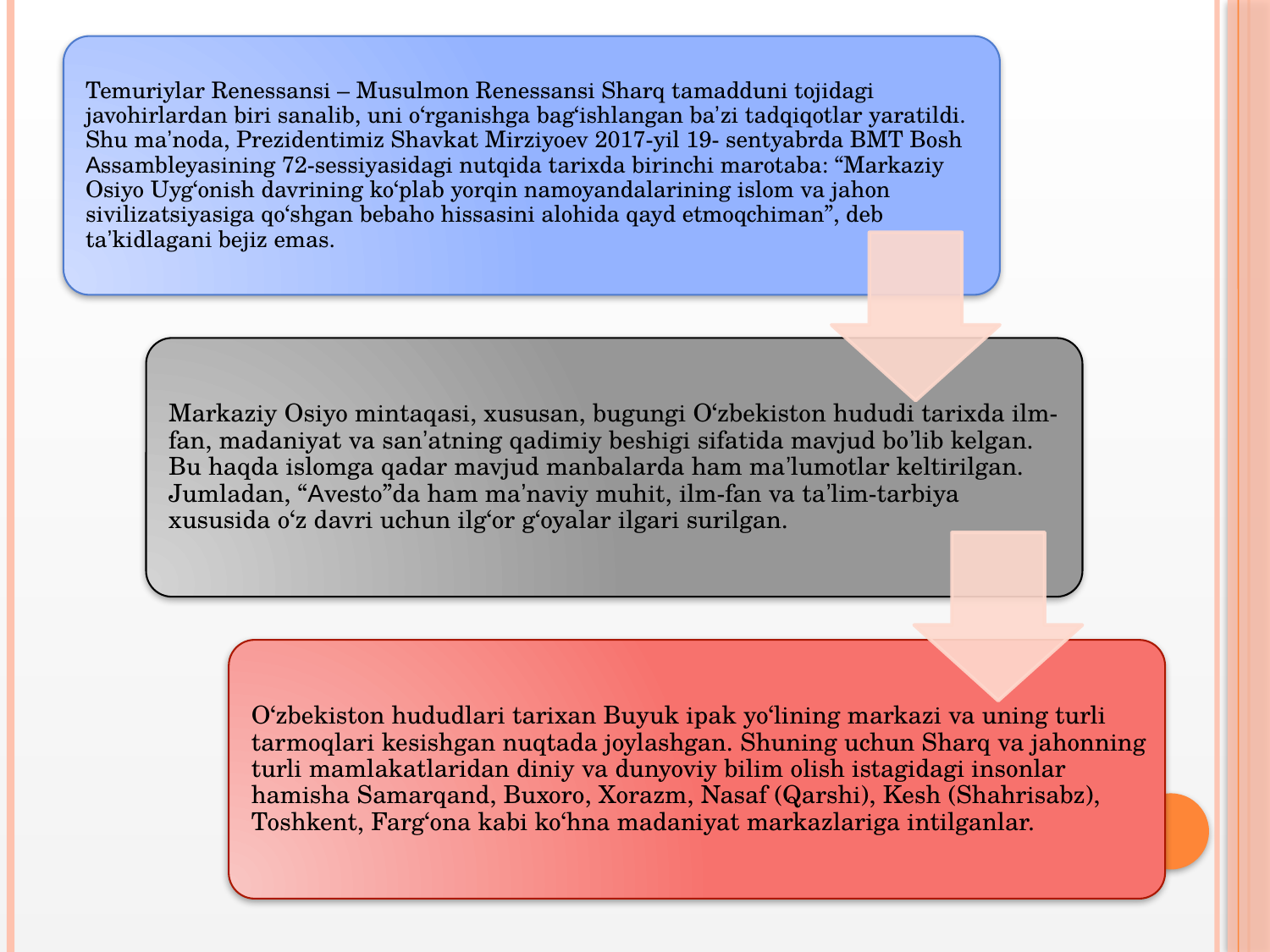

Temuriylar Renessansi – Musulmon Renessansi Sharq tamadduni tojidagi javohirlardan biri sanalib, uni o‘rganishga bag‘ishlangan baʼzi tadqiqotlar yaratildi. Shu maʼnoda, Prezidentimiz Shavkat Mirziyoev 2017-yil 19- sentyabrda BMT Bosh Аssambleyasining 72-sessiyasidagi nutqida tarixda birinchi marotaba: “Markaziy Osiyo Uyg‘onish davrining ko‘plab yorqin namoyandalarining islom va jahon sivilizatsiyasiga qo‘shgan bebaho hissasini alohida qayd etmoqchiman”, deb taʼkidlagani bejiz emas.
Markaziy Osiyo mintaqasi, xususan, bugungi O‘zbekiston hududi tarixda ilm-fan, madaniyat va sanʼatning qadimiy beshigi sifatida mavjud boʼlib kelgan. Bu haqda islomga qadar mavjud manbalarda ham maʼlumotlar keltirilgan. Jumladan, “Аvesto”da ham maʼnaviy muhit, ilm-fan va taʼlim-tarbiya xususida o‘z davri uchun ilg‘or g‘oyalar ilgari surilgan.
O‘zbekiston hududlari tarixan Buyuk ipak yo‘lining markazi va uning turli tarmoqlari kesishgan nuqtada joylashgan. Shuning uchun Sharq va jahonning turli mamlakatlaridan diniy va dunyoviy bilim olish istagidagi insonlar hamisha Samarqand, Buxoro, Xorazm, Nasaf (Qarshi), Kesh (Shahrisabz), Toshkent, Farg‘ona kabi ko‘hna madaniyat markazlariga intilganlar.